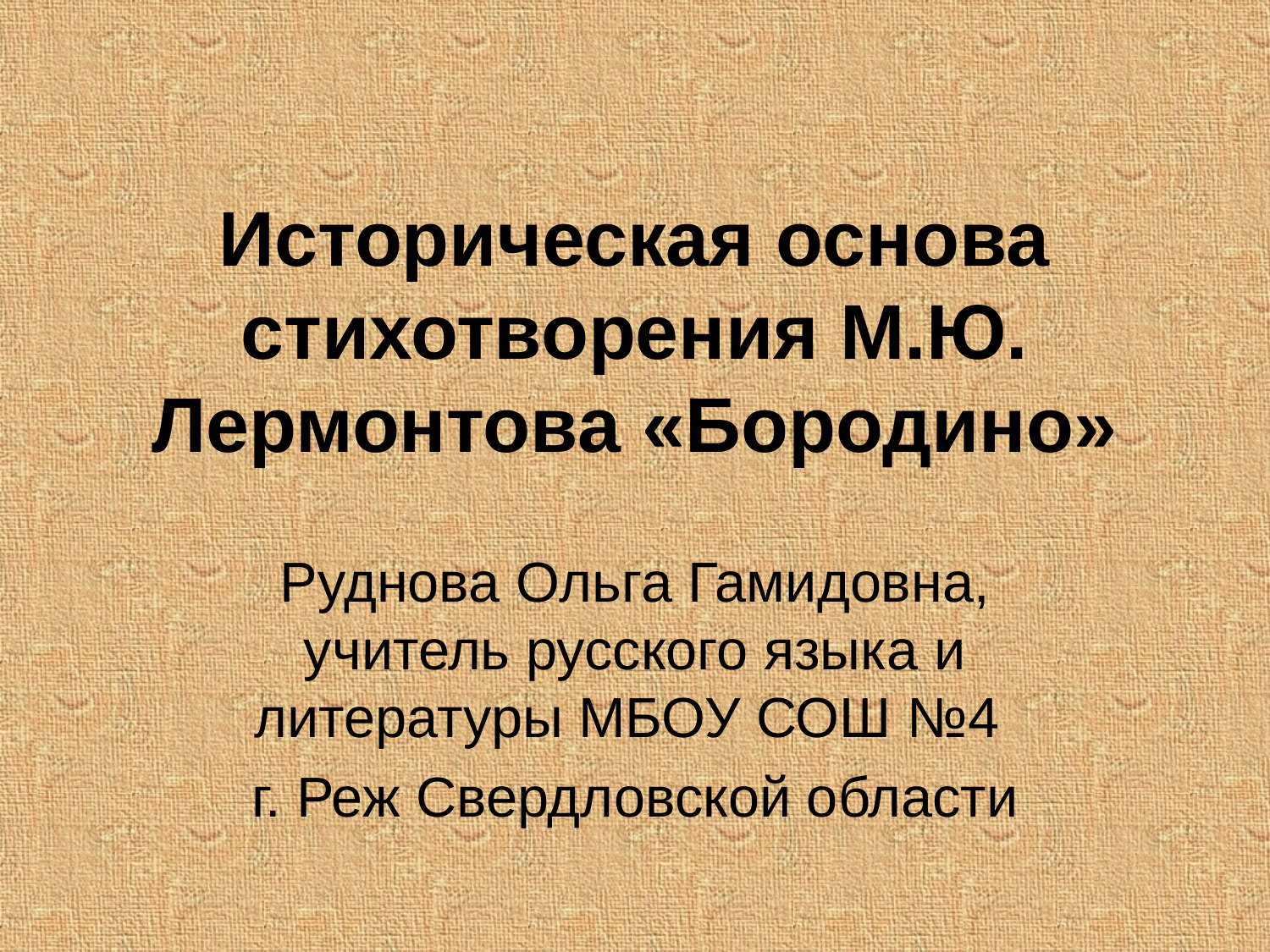

# Историческая основа стихотворения М.Ю. Лермонтова «Бородино»
Руднова Ольга Гамидовна, учитель русского языка и литературы МБОУ СОШ №4
г. Реж Свердловской области